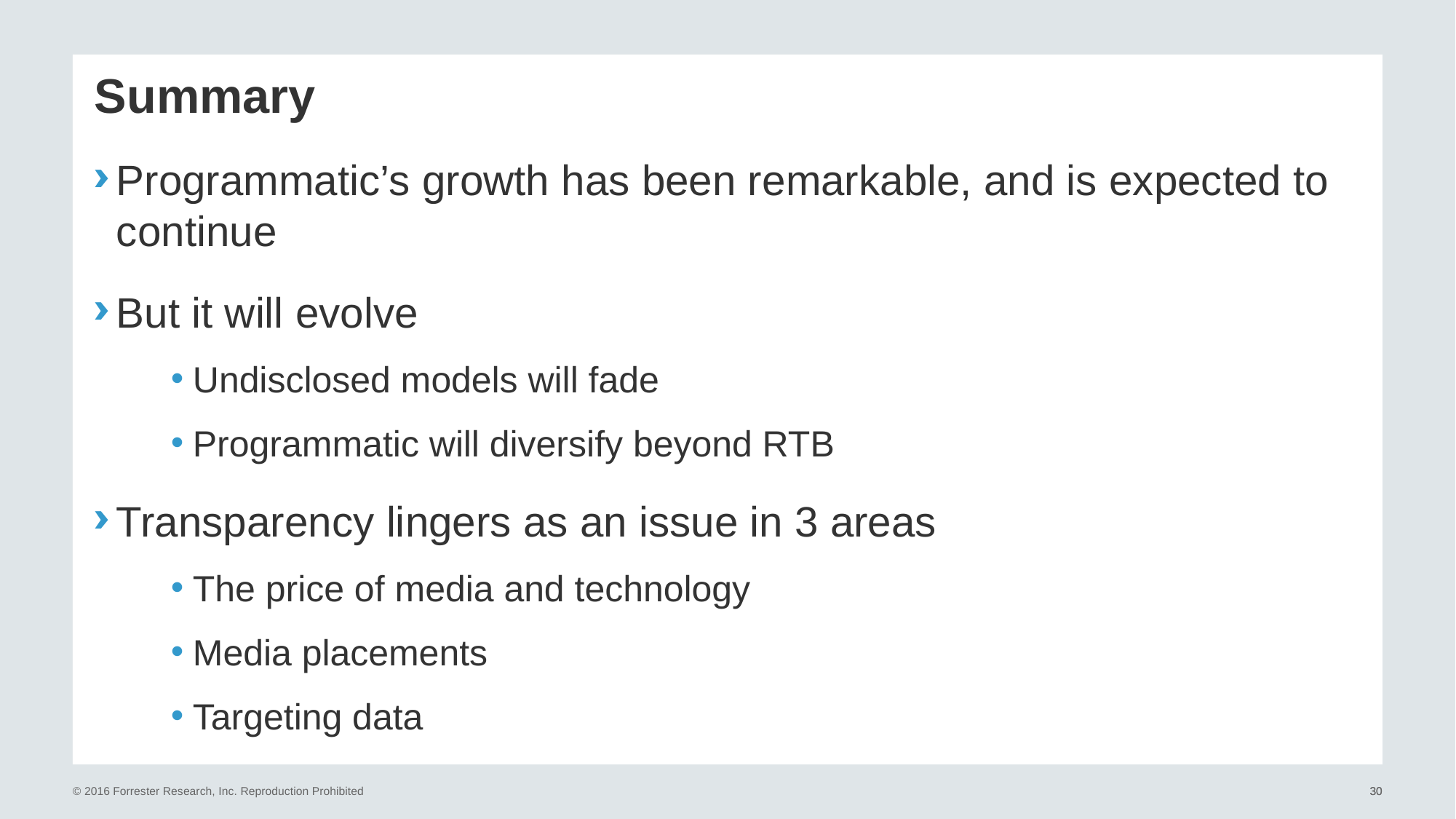

# Summary
Programmatic’s growth has been remarkable, and is expected to continue
But it will evolve
Undisclosed models will fade
Programmatic will diversify beyond RTB
Transparency lingers as an issue in 3 areas
The price of media and technology
Media placements
Targeting data